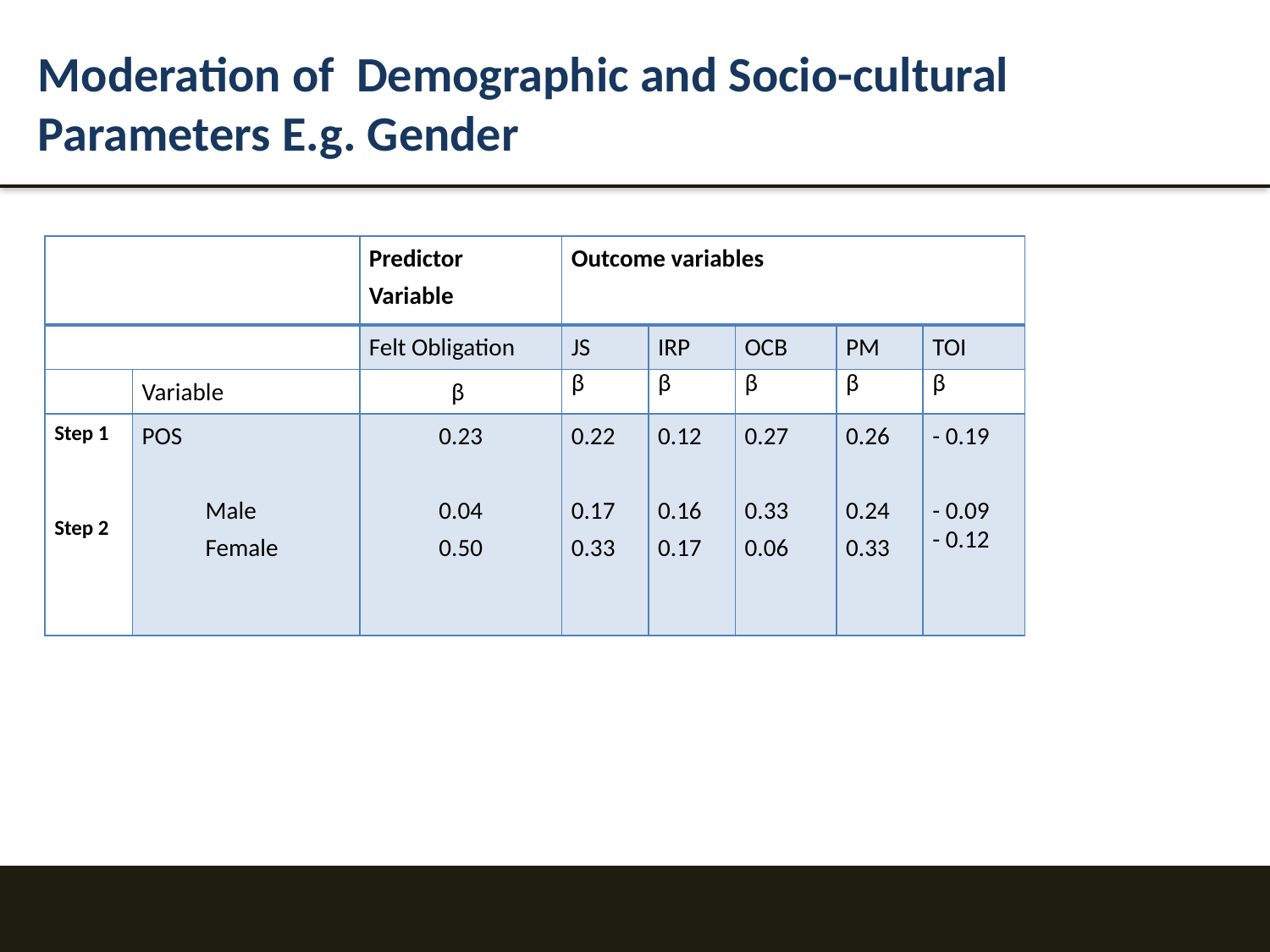

Moderation of  Demographic and Socio-cultural Parameters E.g. Gender
|  |  | Predictor Variable | Outcome variables |  |  |  |  |
| --- | --- | --- | --- | --- | --- | --- | --- |
|  |  | Felt Obligation | JS | IRP | OCB | PM | TOI |
|  | Variable | β | β | β | β | β | β |
| Step 1     Step 2 | POS   Male Female | 0.23   0.04 0.50 | 0.22   0.17 0.33 | 0.12   0.16 0.17 | 0.27   0.33 0.06 | 0.26   0.24 0.33 | - 0.19   - 0.09 - 0.12 |